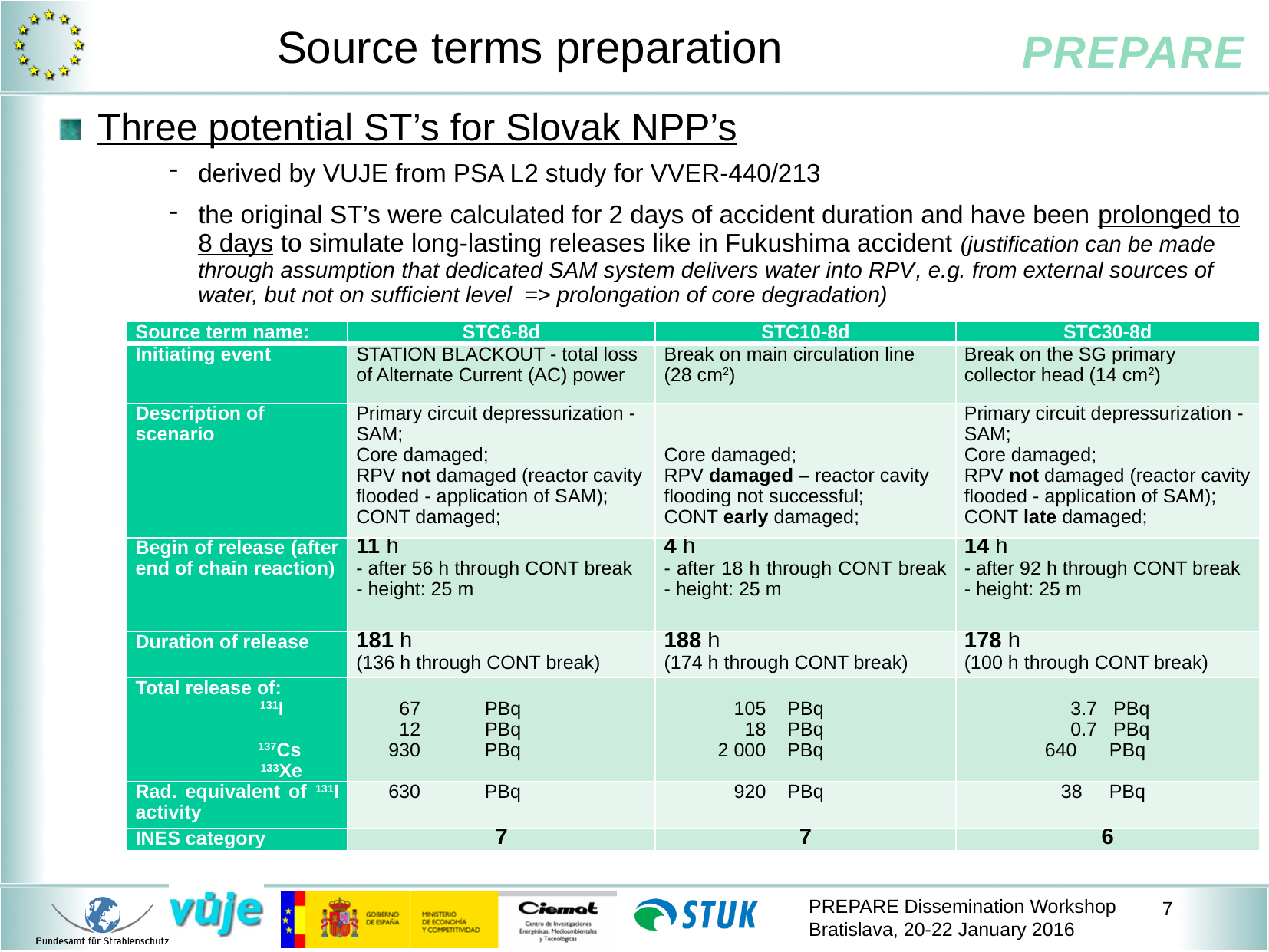

# Source terms preparation
Three potential ST’s for Slovak NPP’s
derived by VUJE from PSA L2 study for VVER-440/213
the original ST’s were calculated for 2 days of accident duration and have been prolonged to 8 days to simulate long-lasting releases like in Fukushima accident (justification can be made through assumption that dedicated SAM system delivers water into RPV, e.g. from external sources of water, but not on sufficient level  => prolongation of core degradation)
| Source term name: | STC6-8d | STC10-8d | STC30-8d |
| --- | --- | --- | --- |
| Initiating event | STATION BLACKOUT - total loss of Alternate Current (AC) power | Break on main circulation line (28 cm2) | Break on the SG primary collector head (14 cm2) |
| Description of scenario | Primary circuit depressurization - SAM; Core damaged; RPV not damaged (reactor cavity flooded - application of SAM); CONT damaged; | Core damaged; RPV damaged – reactor cavity flooding not successful; CONT early damaged; | Primary circuit depressurization - SAM; Core damaged; RPV not damaged (reactor cavity flooded - application of SAM); CONT late damaged; |
| Begin of release (after end of chain reaction) | 11 h - after 56 h through CONT break - height: 25 m | 4 h - after 18 h through CONT break - height: 25 m | 14 h - after 92 h through CONT break - height: 25 m |
| Duration of release | 181 h (136 h through CONT break) | 188 h (174 h through CONT break) | 178 h (100 h through CONT break) |
| Total release of: 131I 137Cs 133Xe | 67 PBq 12 PBq 930   PBq | 105 PBq 18 PBq 2 000 PBq | 3.7 PBq 0.7 PBq 640 PBq |
| Rad. equivalent of 131I activity | 630 PBq | 920 PBq | 38 PBq |
| INES category | 7 | 7 | 6 |